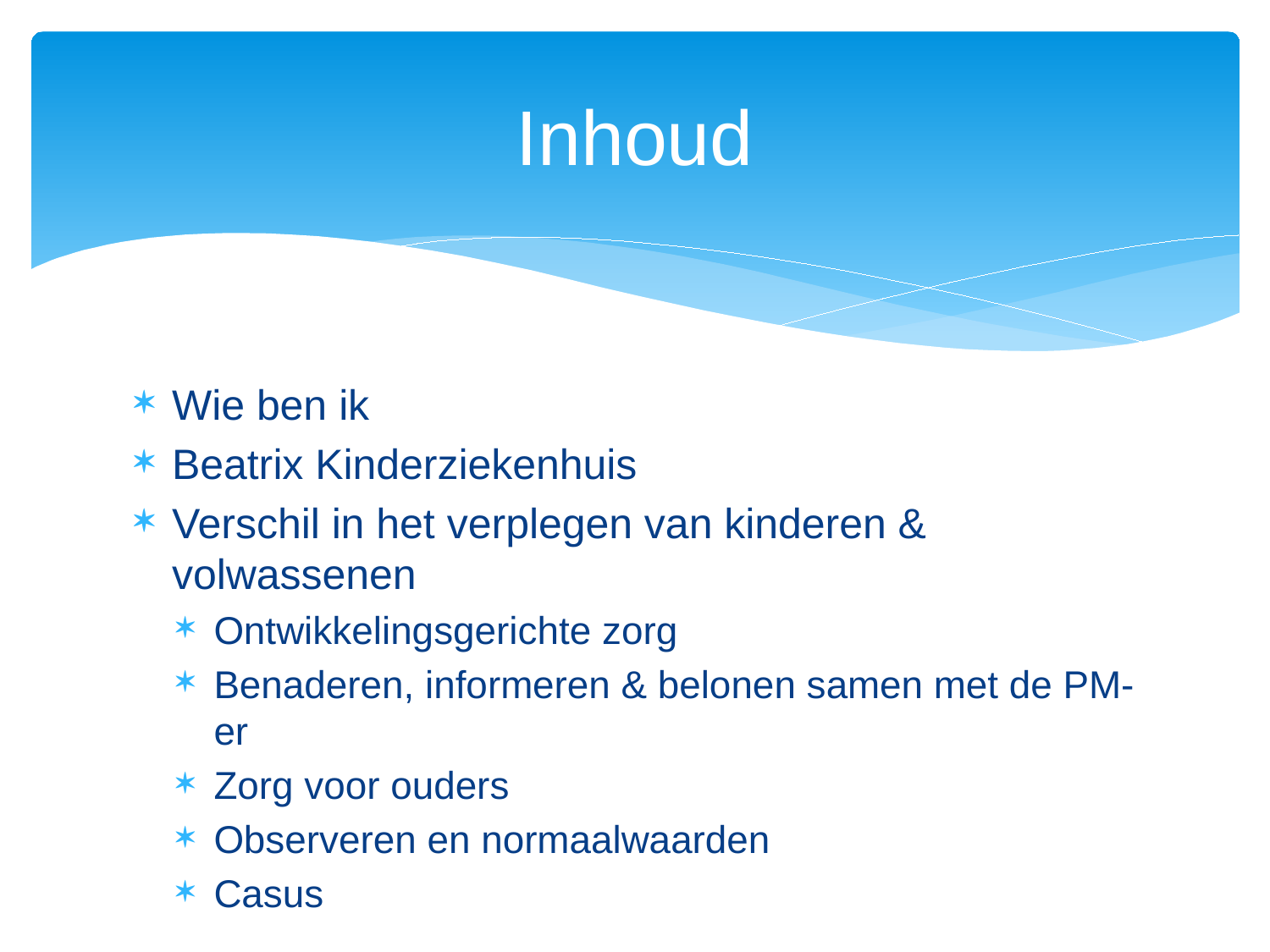

# Inhoud
Wie ben ik
Beatrix Kinderziekenhuis
Verschil in het verplegen van kinderen & volwassenen
Ontwikkelingsgerichte zorg
Benaderen, informeren & belonen samen met de PM-er
Zorg voor ouders
Observeren en normaalwaarden
Casus